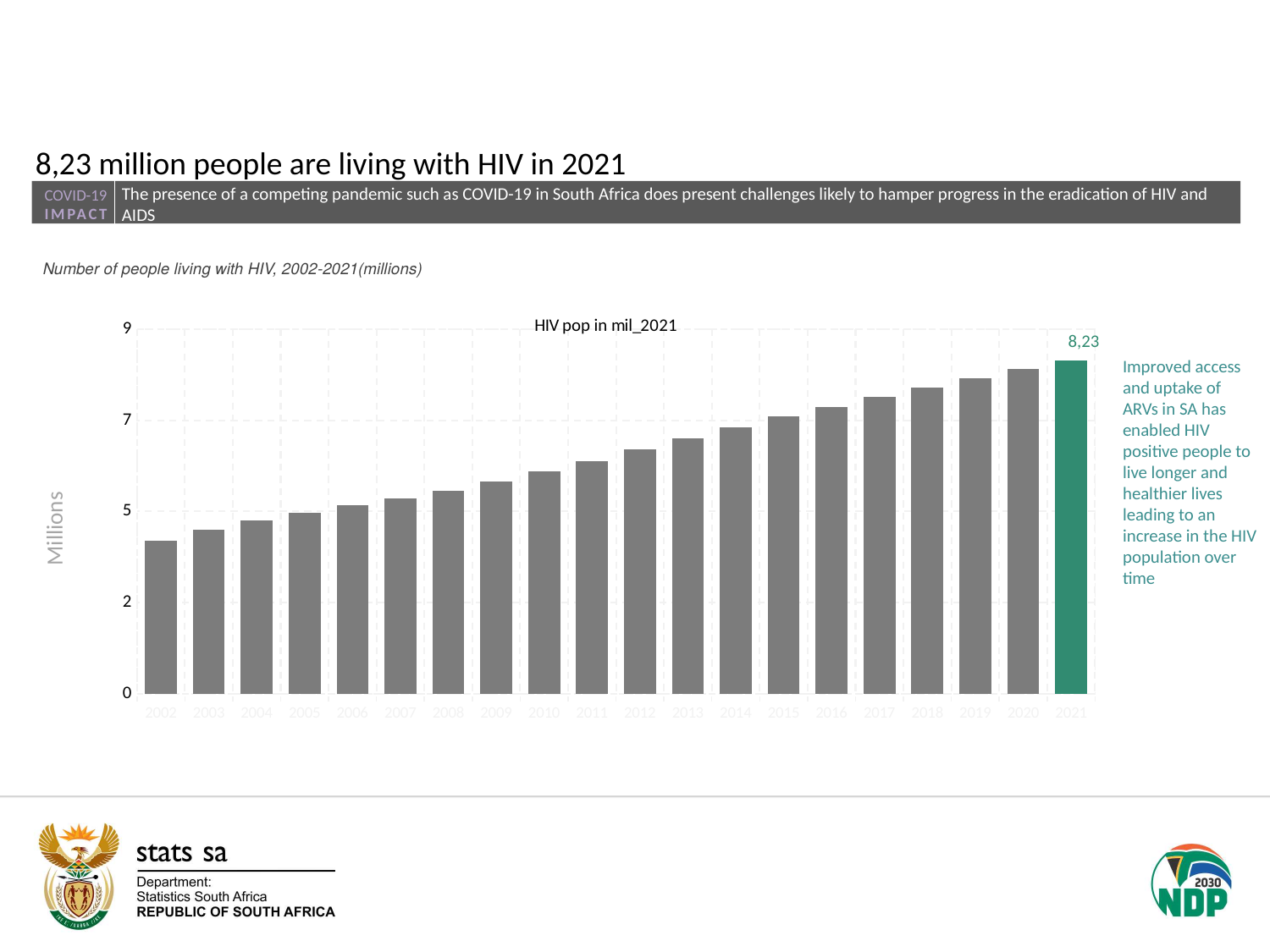

8,23 million people are living with HIV in 2021
The presence of a competing pandemic such as COVID-19 in South Africa does present challenges likely to hamper progress in the eradication of HIV and AIDS
COVID-19
IMPACT

Number of people living with HIV, 2002-2021(millions)

### Chart: HIV pop in mil_2021

| Category |  |
|---|---|
| 2002 | 3.776494 |
| 2003 | 4.039741 |
| 2004 | 4.269816 |
| 2005 | 4.469353 |
| 2006 | 4.651434 |
| 2007 | 4.825906 |
| 2008 | 5.010755 |
| 2009 | 5.242267 |
| 2010 | 5.480526 |
| 2011 | 5.747628 |
| 2012 | 6.028252 |
| 2013 | 6.295516 |
| 2014 | 6.571478 |
| 2015 | 6.842162 |
| 2016 | 7.080898 |
| 2017 | 7.320029 |
| 2018 | 7.553573 |
| 2019 | 7.788327 |
| 2020 | 8.018098 |
| 2021 | 8.228312 |
8,23
Improved access and uptake of ARVs in SA has enabled HIV positive people to live longer and healthier lives leading to an increase in the HIV population over time
Millions